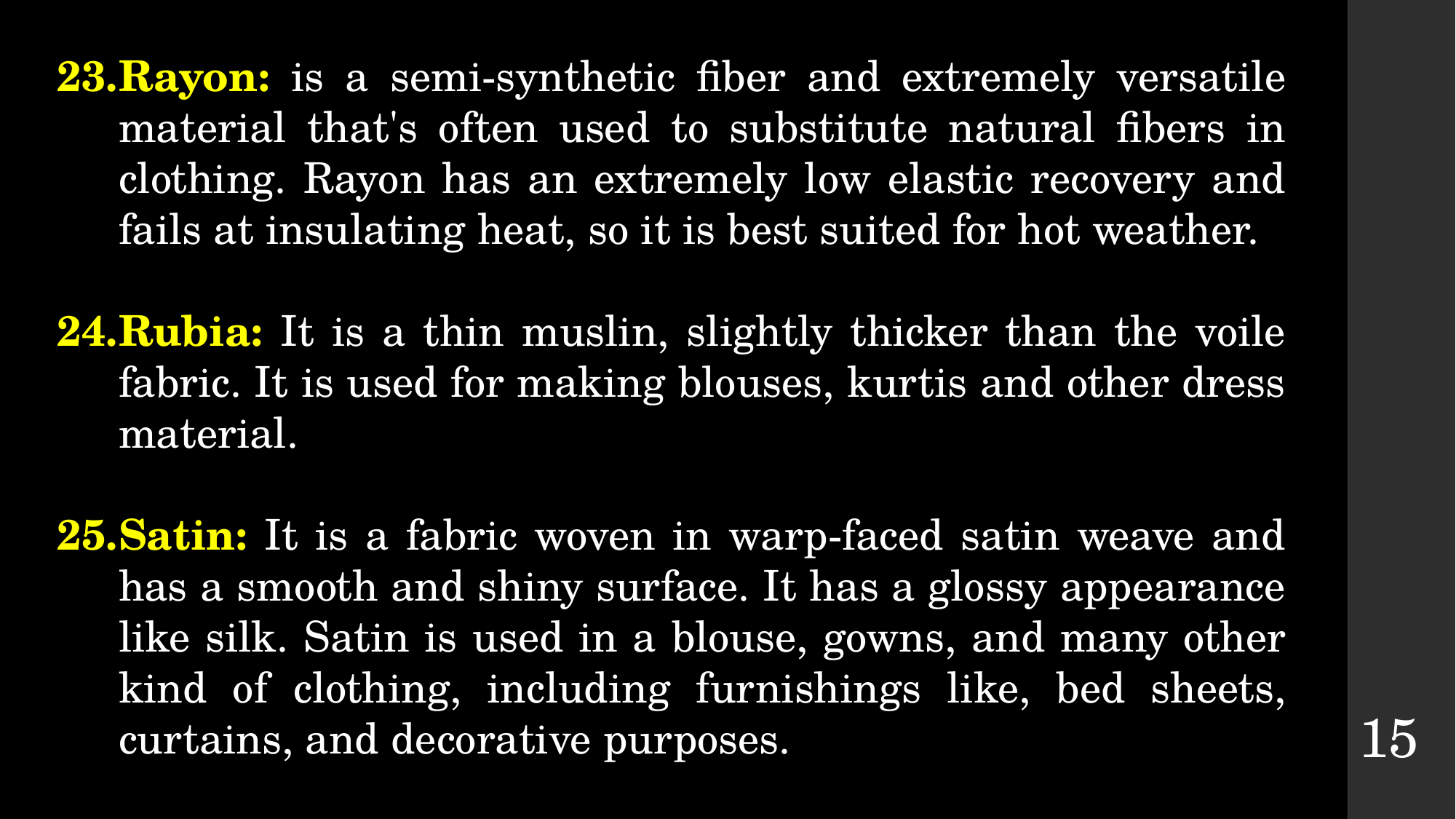

Rayon: is a semi-synthetic fiber and extremely versatile material that's often used to substitute natural fibers in clothing. Rayon has an extremely low elastic recovery and fails at insulating heat, so it is best suited for hot weather.

Rubia: It is a thin muslin, slightly thicker than the voile fabric. It is used for making blouses, kurtis and other dress material.

Satin: It is a fabric woven in warp-faced satin weave and has a smooth and shiny surface. It has a glossy appearance like silk. Satin is used in a blouse, gowns, and many other kind of clothing, including furnishings like, bed sheets, curtains, and decorative purposes.
15